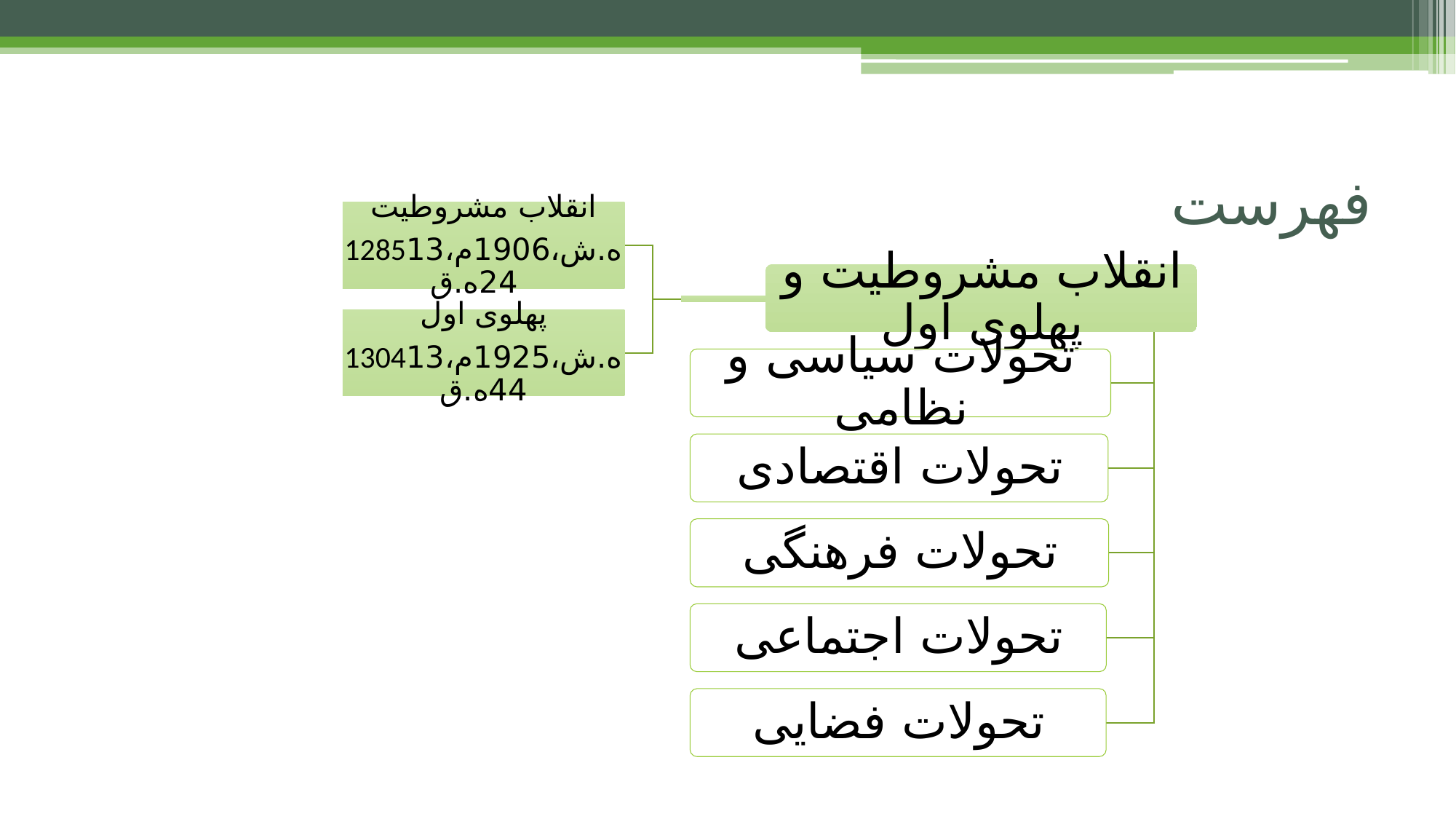

انقلاب مشروطیت
1285ه.ش،1906م،1324ه.ق
پهلوی اول
1304ه.ش،1925م،1344ه.ق
# فهرست
انقلاب مشروطیت و پهلوی اول
تحولات سیاسی و نظامی
تحولات اقتصادی
تحولات فرهنگی
تحولات اجتماعی
تحولات فضایی